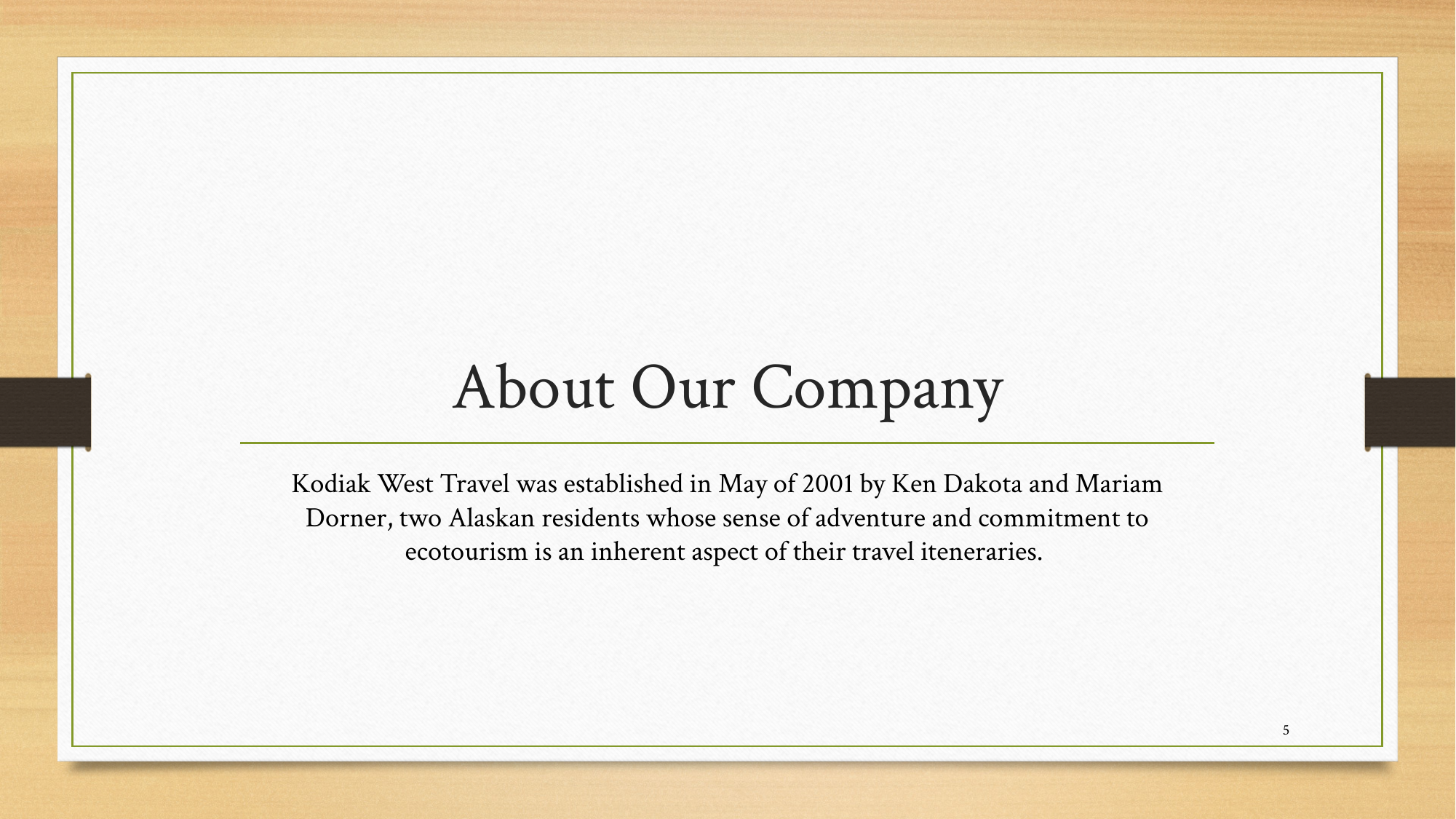

# About Our Company
Kodiak West Travel was established in May of 2001 by Ken Dakota and Mariam Dorner, two Alaskan residents whose sense of adventure and commitment to ecotourism is an inherent aspect of their travel iteneraries.
5